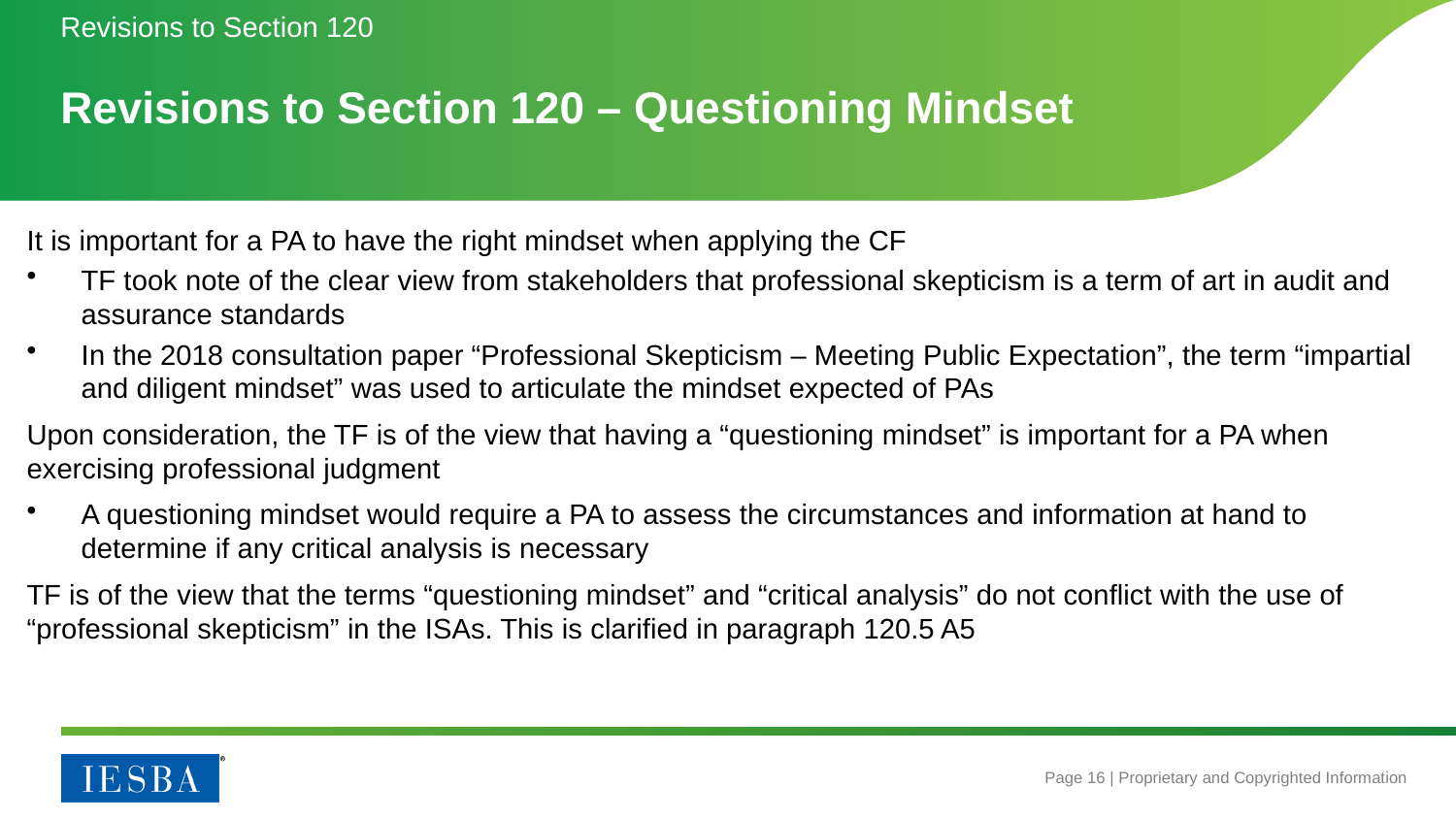

Revisions to Section 120
# Revisions to Section 120 – Questioning Mindset
It is important for a PA to have the right mindset when applying the CF
TF took note of the clear view from stakeholders that professional skepticism is a term of art in audit and assurance standards
In the 2018 consultation paper “Professional Skepticism – Meeting Public Expectation”, the term “impartial and diligent mindset” was used to articulate the mindset expected of PAs
Upon consideration, the TF is of the view that having a “questioning mindset” is important for a PA when exercising professional judgment
A questioning mindset would require a PA to assess the circumstances and information at hand to determine if any critical analysis is necessary
TF is of the view that the terms “questioning mindset” and “critical analysis” do not conflict with the use of “professional skepticism” in the ISAs. This is clarified in paragraph 120.5 A5